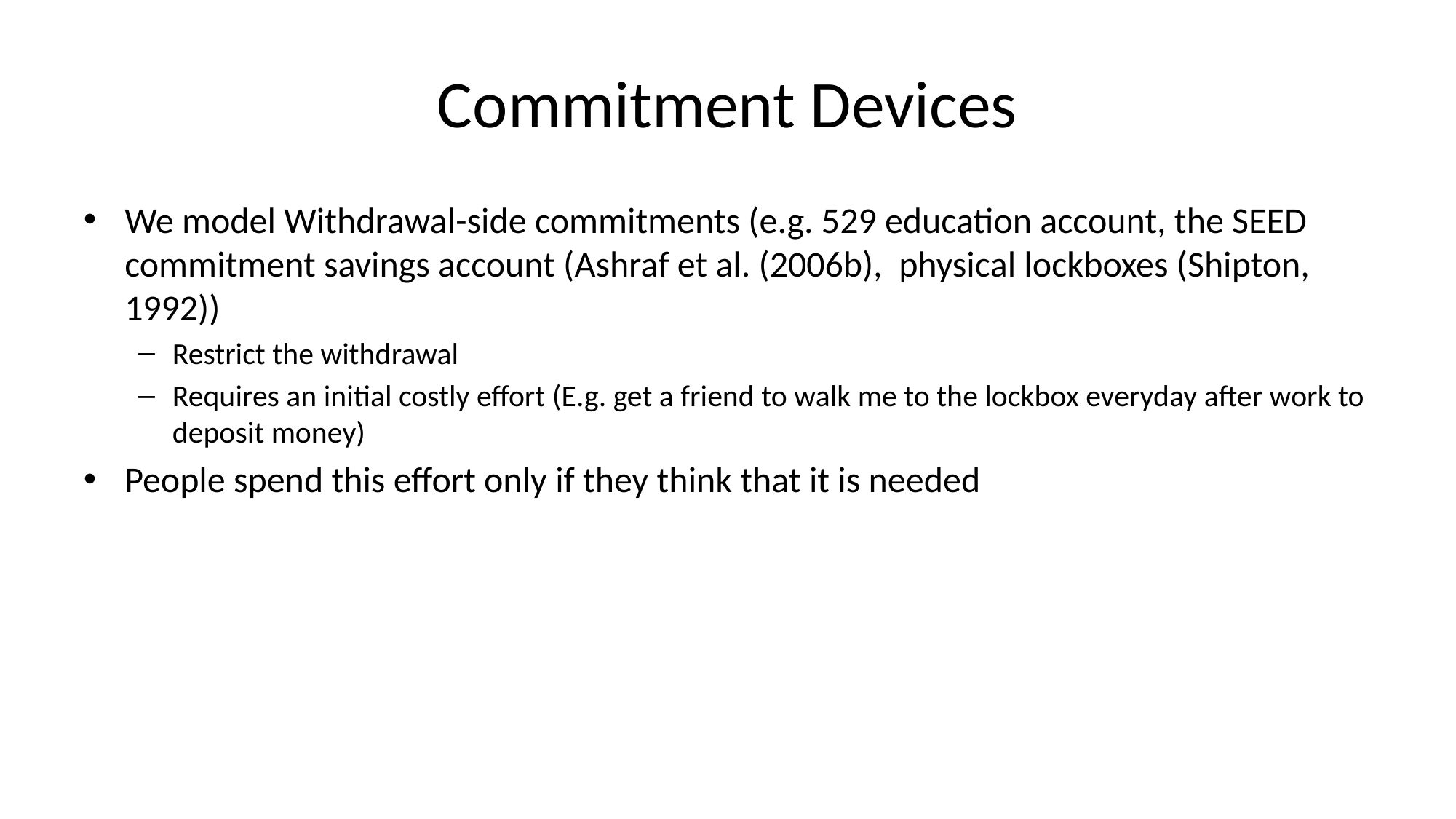

# Commitment Devices
We model Withdrawal-side commitments (e.g. 529 education account, the SEED commitment savings account (Ashraf et al. (2006b),  physical lockboxes (Shipton, 1992))
Restrict the withdrawal
Requires an initial costly effort (E.g. get a friend to walk me to the lockbox everyday after work to deposit money)
People spend this effort only if they think that it is needed